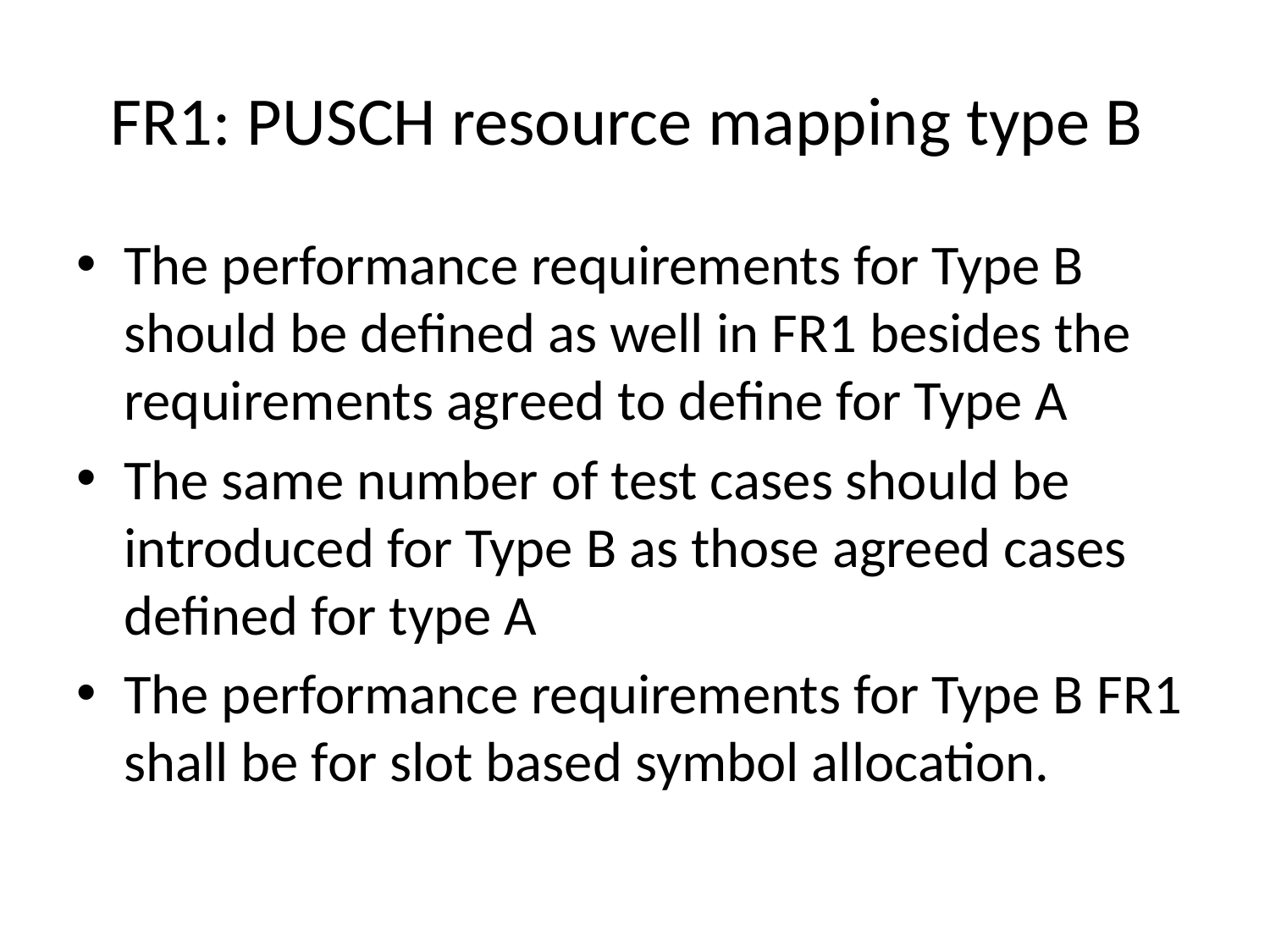

# FR1: PUSCH resource mapping type B
The performance requirements for Type B should be defined as well in FR1 besides the requirements agreed to define for Type A
The same number of test cases should be introduced for Type B as those agreed cases defined for type A
The performance requirements for Type B FR1 shall be for slot based symbol allocation.